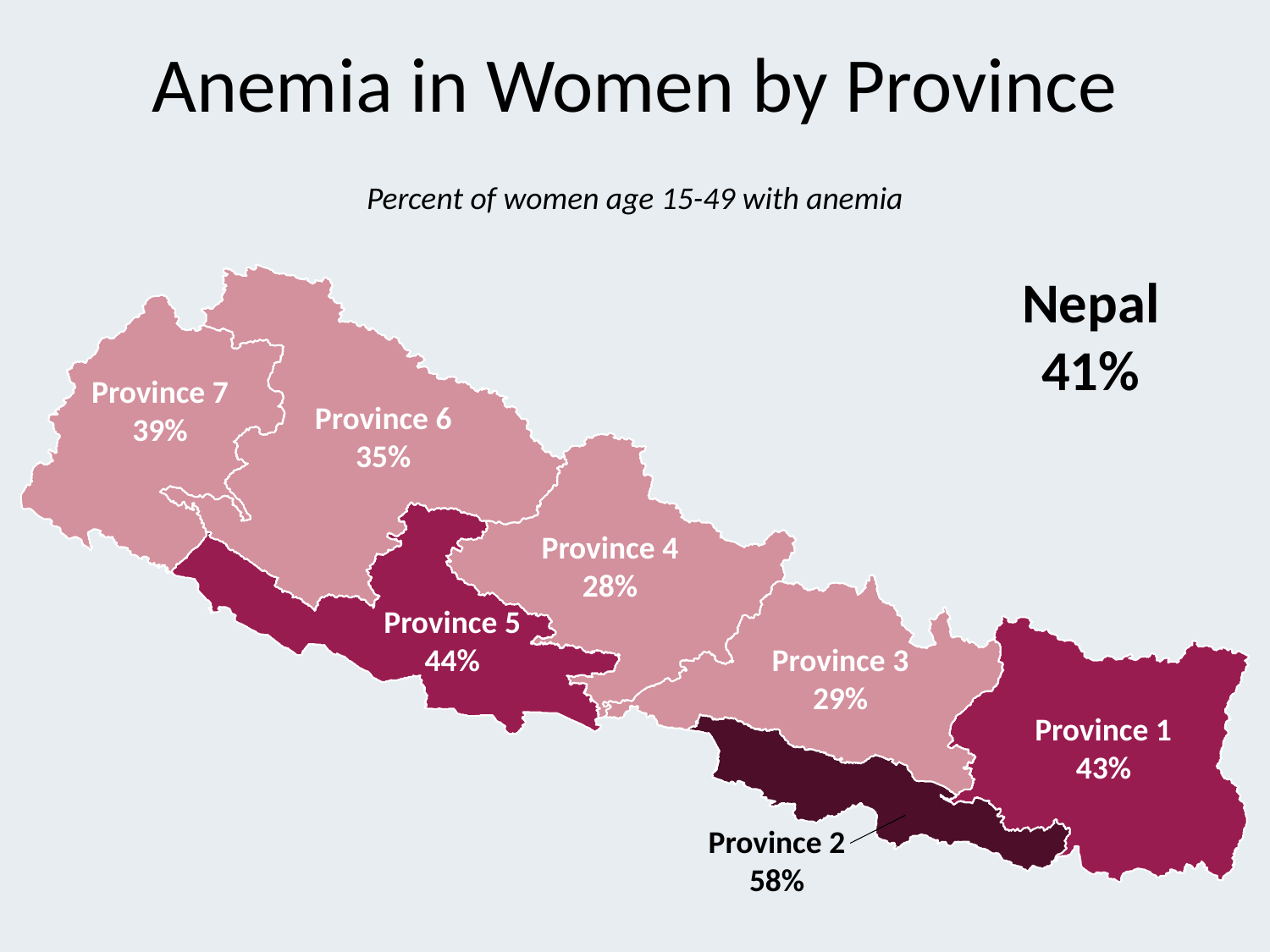

# Anemia in Women by Province
Percent of women age 15-49 with anemia
Nepal
41%

Province 7
39%
Province 6
35%

Province 4
28%

Province 5
44%

Province 3
29%
Province 1
43%

Province 2
58%